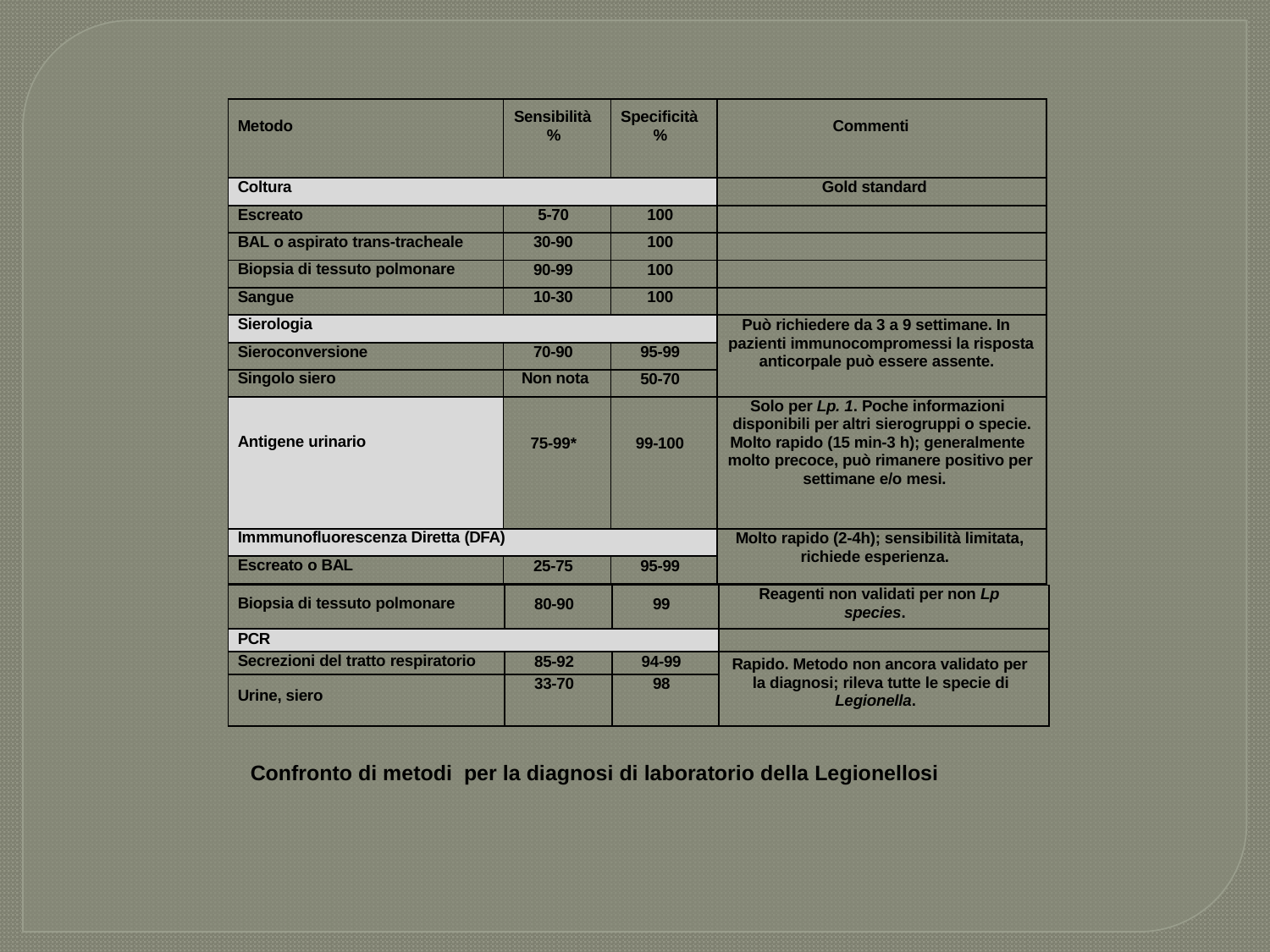

| Metodo | Sensibilità % | Specificità % | Commenti |
| --- | --- | --- | --- |
| Coltura |  |  | Gold standard |
| Escreato | 5-70 | 100 |  |
| BAL o aspirato trans-tracheale | 30-90 | 100 |  |
| Biopsia di tessuto polmonare | 90-99 | 100 |  |
| Sangue | 10-30 | 100 |  |
| Sierologia |  |  | Può richiedere da 3 a 9 settimane. In pazienti immunocompromessi la risposta anticorpale può essere assente. |
| Sieroconversione | 70-90 | 95-99 |  |
| Singolo siero | Non nota | 50-70 |  |
| Antigene urinario | 75-99\* | 99-100 | Solo per Lp. 1. Poche informazioni disponibili per altri sierogruppi o specie. Molto rapido (15 min-3 h); generalmente molto precoce, può rimanere positivo per settimane e/o mesi. |
| Immmunofluorescenza Diretta (DFA) |  |  | Molto rapido (2-4h); sensibilità limitata, richiede esperienza. |
| Escreato o BAL | 25-75 | 95-99 |  |
| Biopsia di tessuto polmonare | 80-90 | 99 | Reagenti non validati per non Lp species. |
| --- | --- | --- | --- |
| PCR |  |  |  |
| Secrezioni del tratto respiratorio | 85-92 | 94-99 | Rapido. Metodo non ancora validato per la diagnosi; rileva tutte le specie di Legionella. |
| Urine, siero | 33-70 | 98 |  |
Confronto di metodi  per la diagnosi di laboratorio della Legionellosi